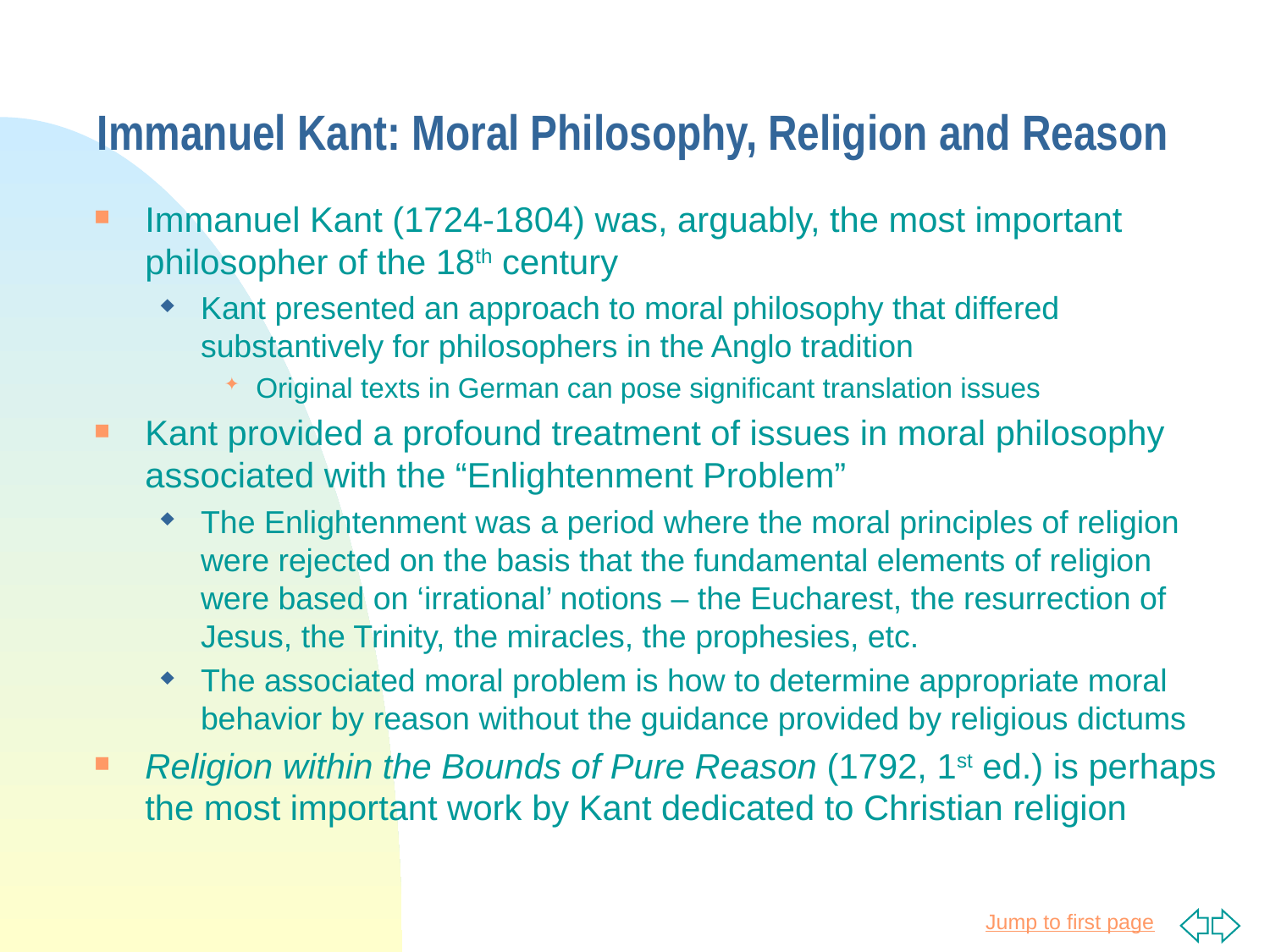

# Immanuel Kant: Moral Philosophy, Religion and Reason
Immanuel Kant (1724-1804) was, arguably, the most important philosopher of the 18th century
Kant presented an approach to moral philosophy that differed substantively for philosophers in the Anglo tradition
Original texts in German can pose significant translation issues
Kant provided a profound treatment of issues in moral philosophy associated with the “Enlightenment Problem”
The Enlightenment was a period where the moral principles of religion were rejected on the basis that the fundamental elements of religion were based on ‘irrational’ notions – the Eucharest, the resurrection of Jesus, the Trinity, the miracles, the prophesies, etc.
The associated moral problem is how to determine appropriate moral behavior by reason without the guidance provided by religious dictums
Religion within the Bounds of Pure Reason (1792, 1st ed.) is perhaps the most important work by Kant dedicated to Christian religion